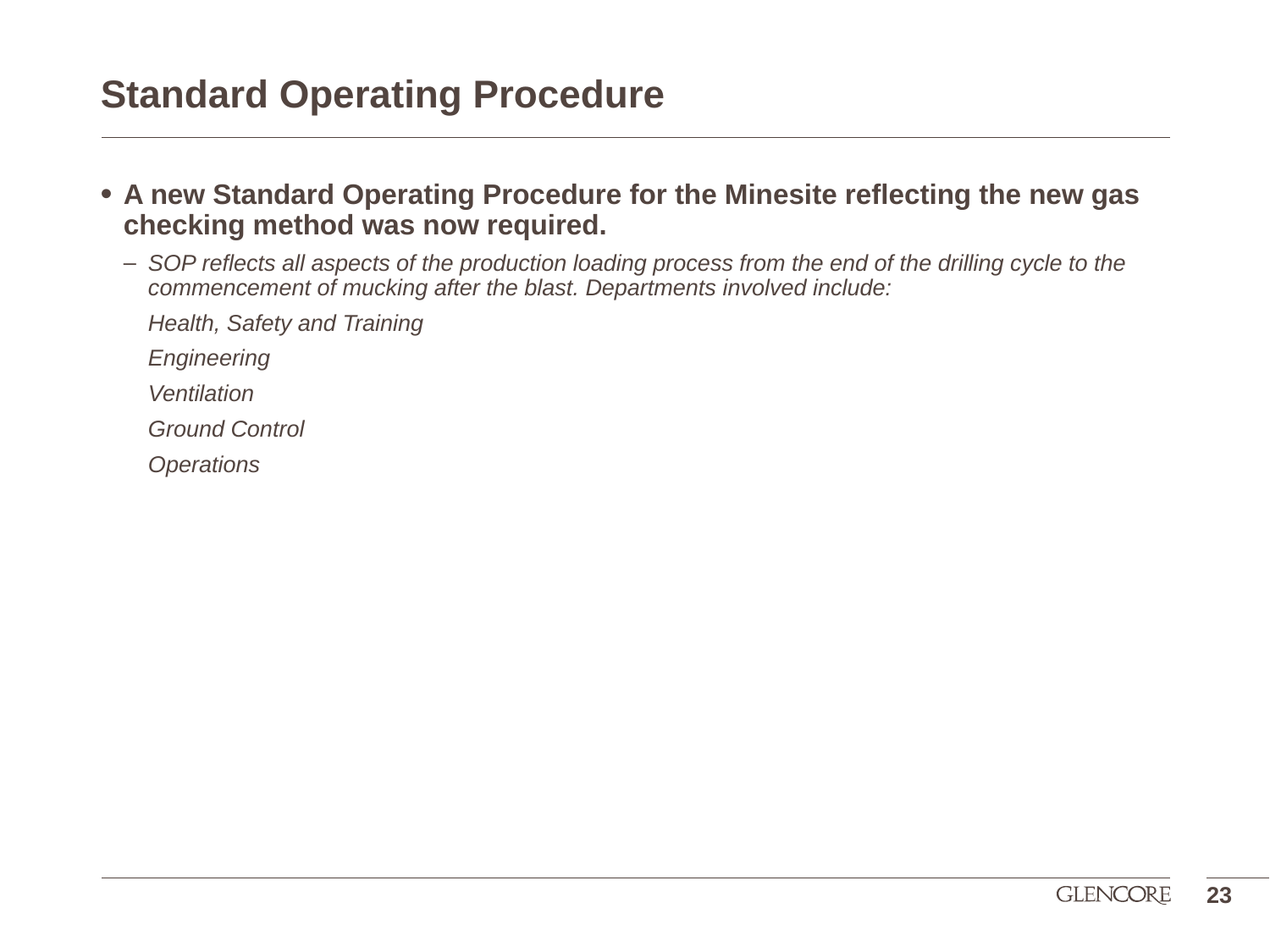

# Standard Operating Procedure
A new Standard Operating Procedure for the Minesite reflecting the new gas checking method was now required.
SOP reflects all aspects of the production loading process from the end of the drilling cycle to the commencement of mucking after the blast. Departments involved include:
Health, Safety and Training
Engineering
Ventilation
Ground Control
Operations
23